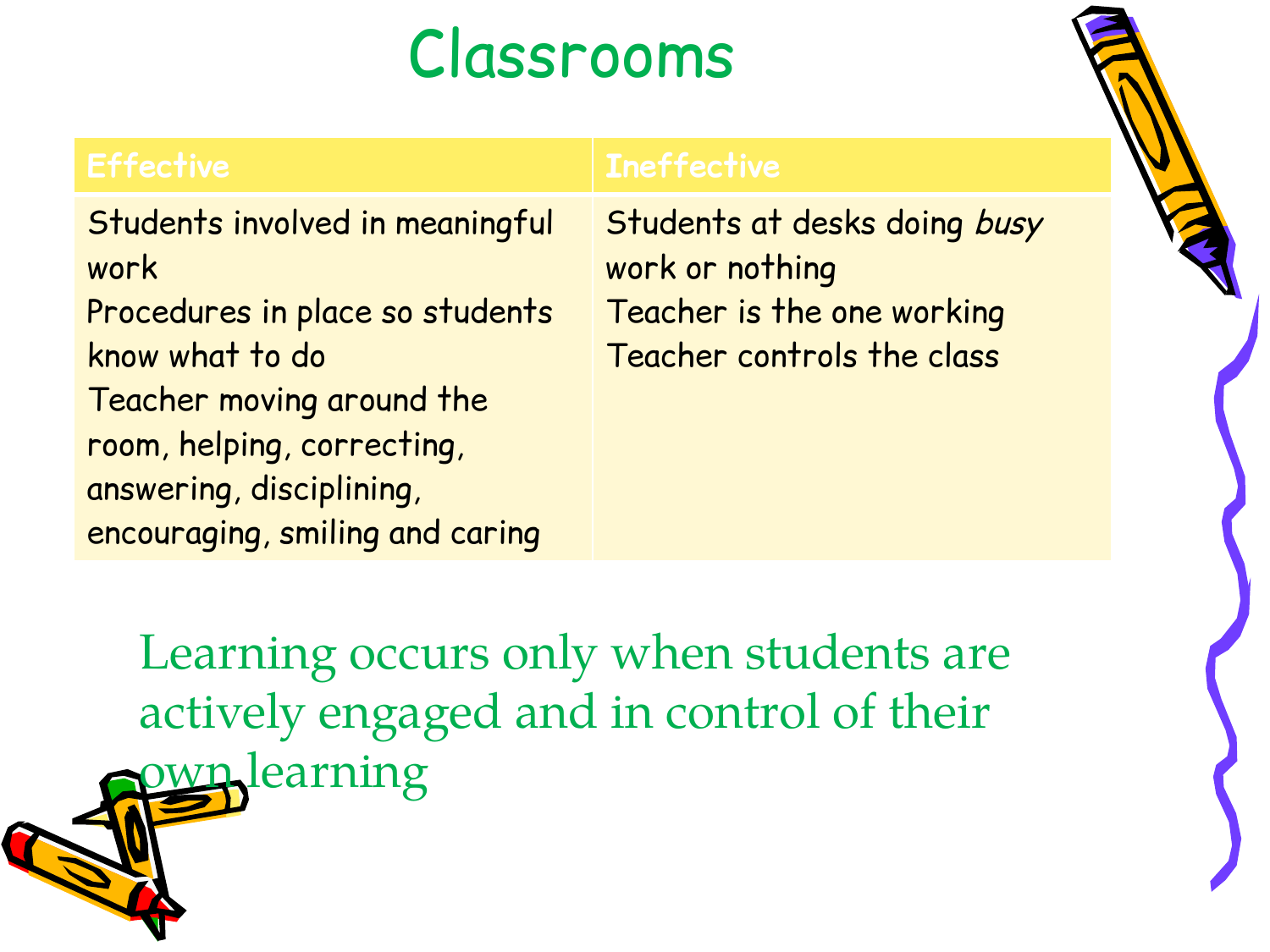

# Classrooms
| Effective | Ineffective |
| --- | --- |
| Students involved in meaningful work Procedures in place so students know what to do Teacher moving around the room, helping, correcting, answering, disciplining, encouraging, smiling and caring | Students at desks doing busy work or nothing Teacher is the one working Teacher controls the class |
Learning occurs only when students are actively engaged and in control of their own learning